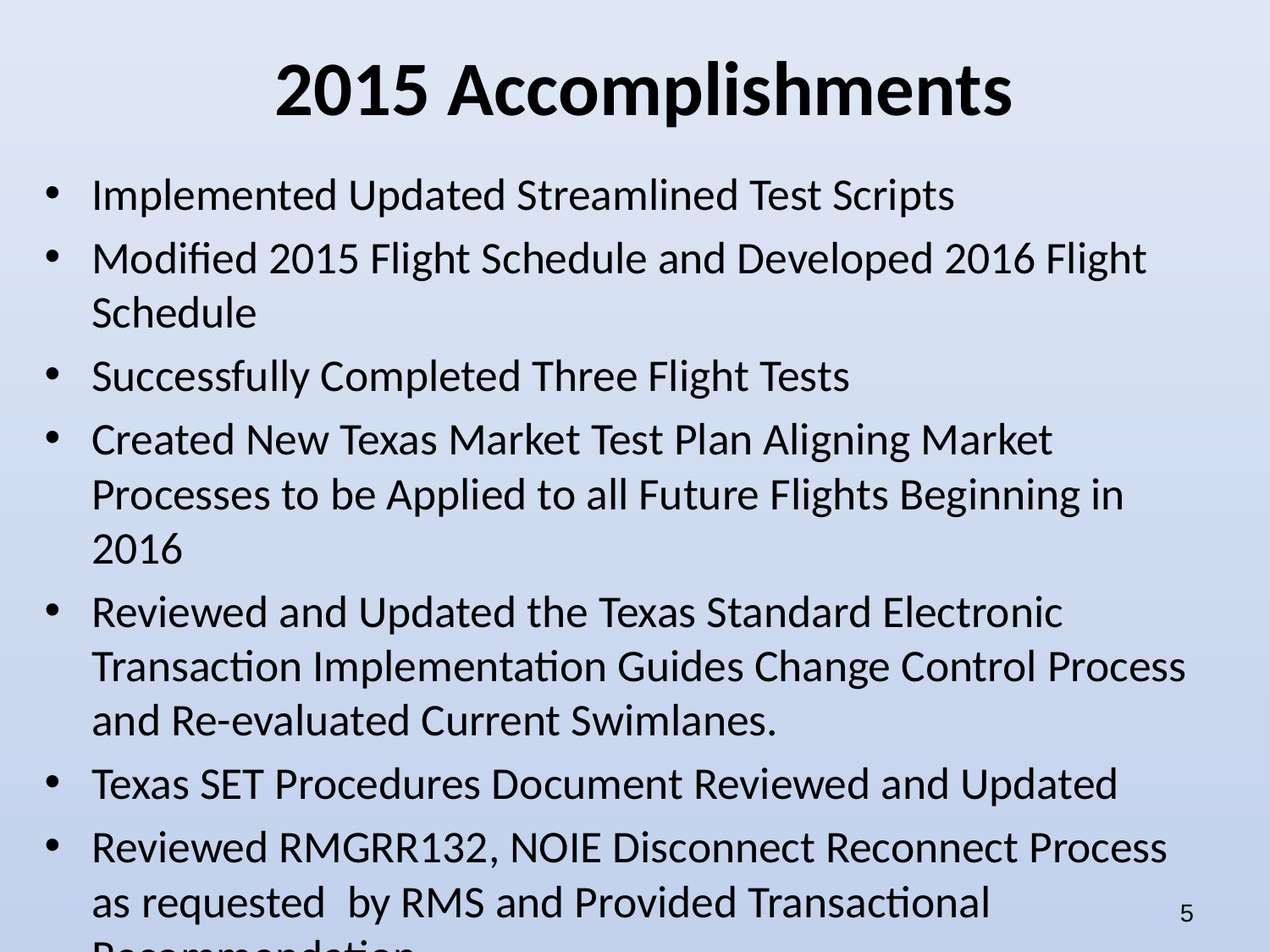

2015 Accomplishments
Implemented Updated Streamlined Test Scripts
Modified 2015 Flight Schedule and Developed 2016 Flight Schedule
Successfully Completed Three Flight Tests
Created New Texas Market Test Plan Aligning Market Processes to be Applied to all Future Flights Beginning in 2016
Reviewed and Updated the Texas Standard Electronic Transaction Implementation Guides Change Control Process and Re-evaluated Current Swimlanes.
Texas SET Procedures Document Reviewed and Updated
Reviewed RMGRR132, NOIE Disconnect Reconnect Process as requested  by RMS and Provided Transactional Recommendation

5